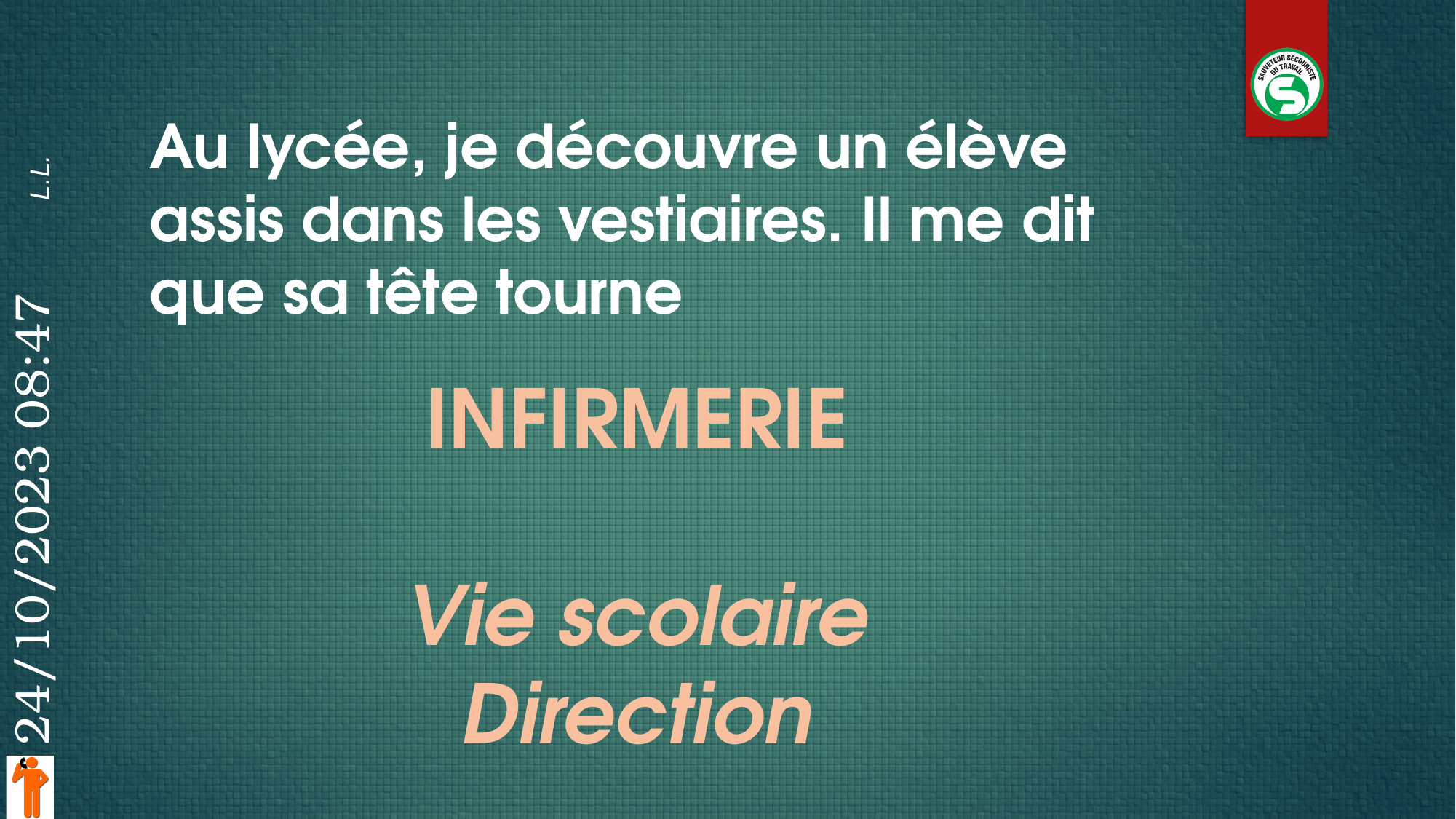

Au lycée, je découvre un élève assis dans les vestiaires. Il me dit que sa tête tourne
INFIRMERIE

Vie scolaire
Direction